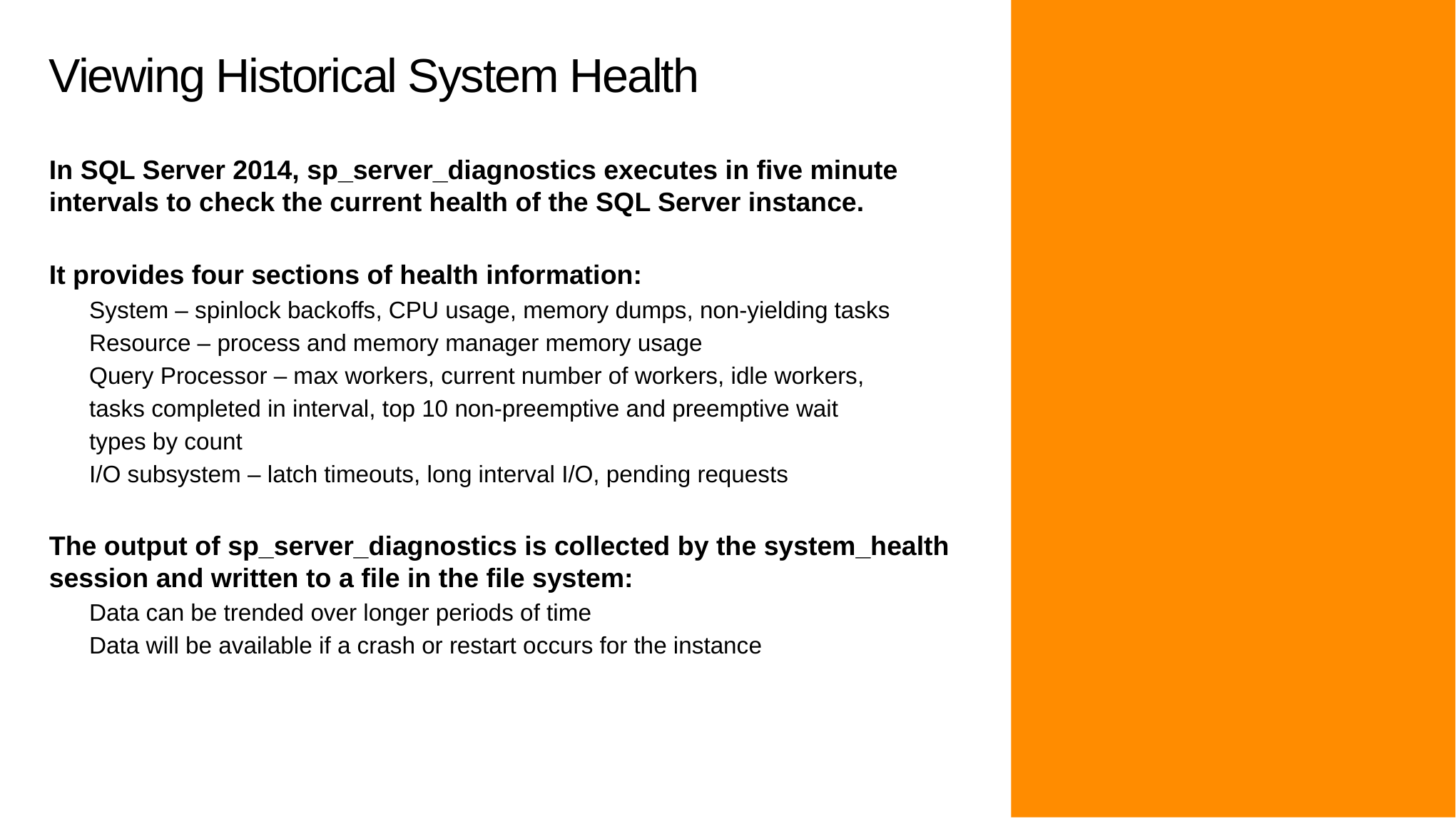

# Viewing Historical System Health
In SQL Server 2014, sp_server_diagnostics executes in five minute intervals to check the current health of the SQL Server instance.

It provides four sections of health information:
System – spinlock backoffs, CPU usage, memory dumps, non-yielding tasks
Resource – process and memory manager memory usage
Query Processor – max workers, current number of workers, idle workers,
tasks completed in interval, top 10 non-preemptive and preemptive wait
types by count
I/O subsystem – latch timeouts, long interval I/O, pending requests

The output of sp_server_diagnostics is collected by the system_health session and written to a file in the file system:
Data can be trended over longer periods of time
Data will be available if a crash or restart occurs for the instance